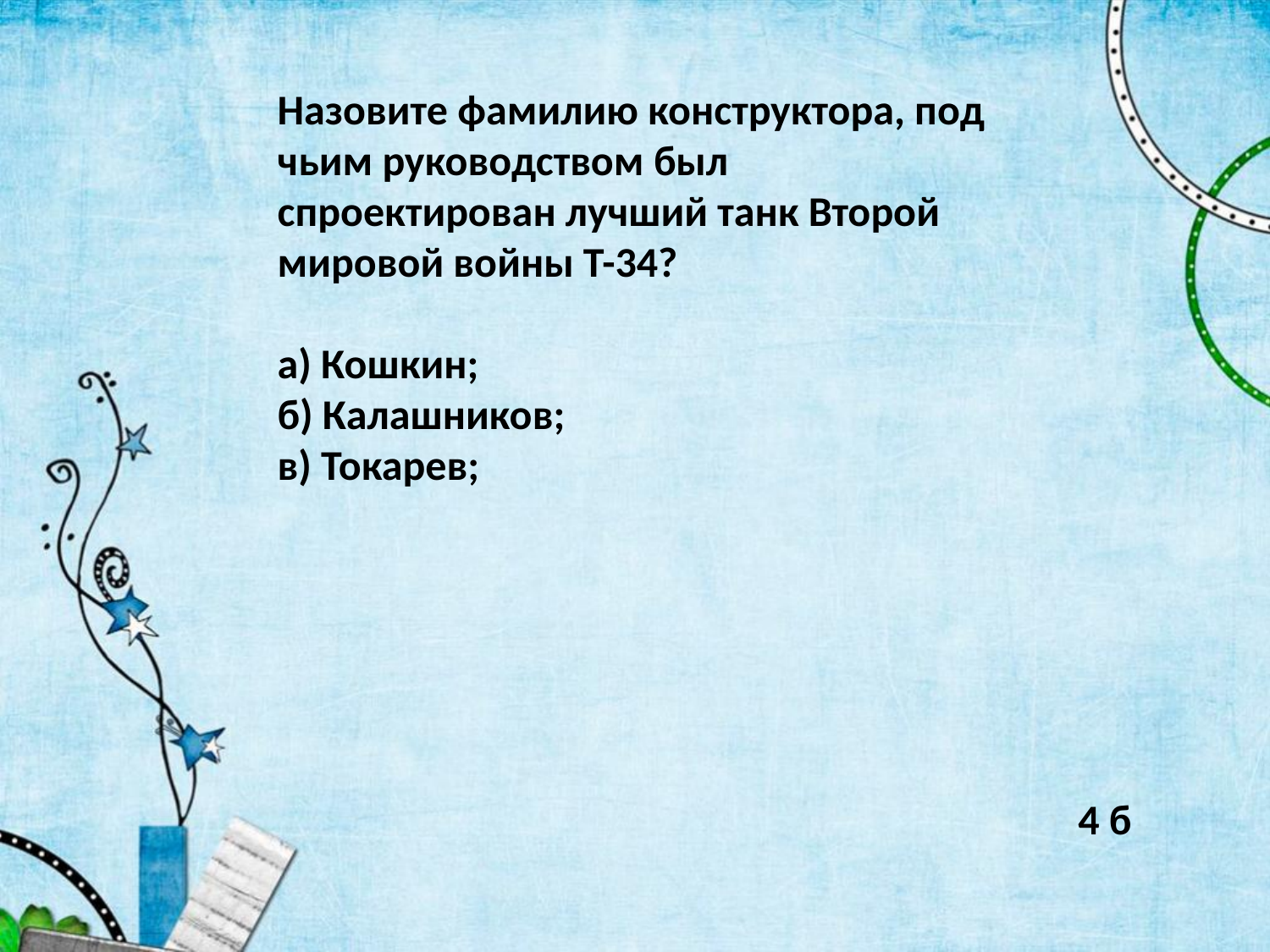

Назовите фамилию конструктора, под чьим руководством был спроектирован лучший танк Второй мировой войны Т-34?
а) Кошкин;
б) Калашников;
в) Токарев;
4 б